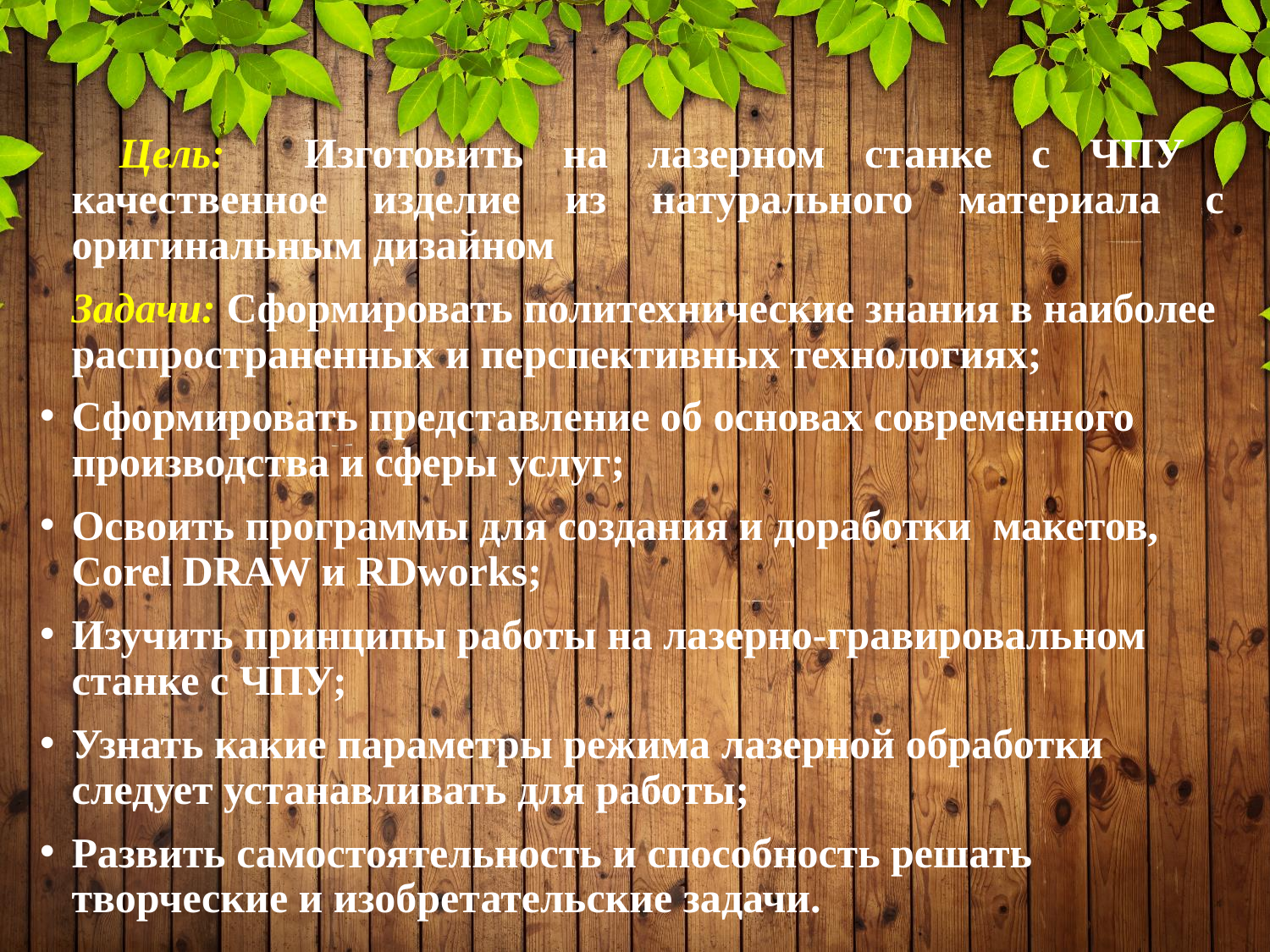

#
Цель:  Изготовить на лазерном станке с ЧПУ  качественное изделие из натурального материала с оригинальным дизайном
	Задачи: Сформировать политехнические знания в наиболее распространенных и перспективных технологиях;
Сформировать представление об основах современного производства и сферы услуг;
Освоить программы для создания и доработки  макетов, Corel DRAW и RDworks;
Изучить принципы работы на лазерно-гравировальном станке с ЧПУ;
Узнать какие параметры режима лазерной обработки следует устанавливать для работы;
Развить самостоятельность и способность решать творческие и изобретательские задачи.